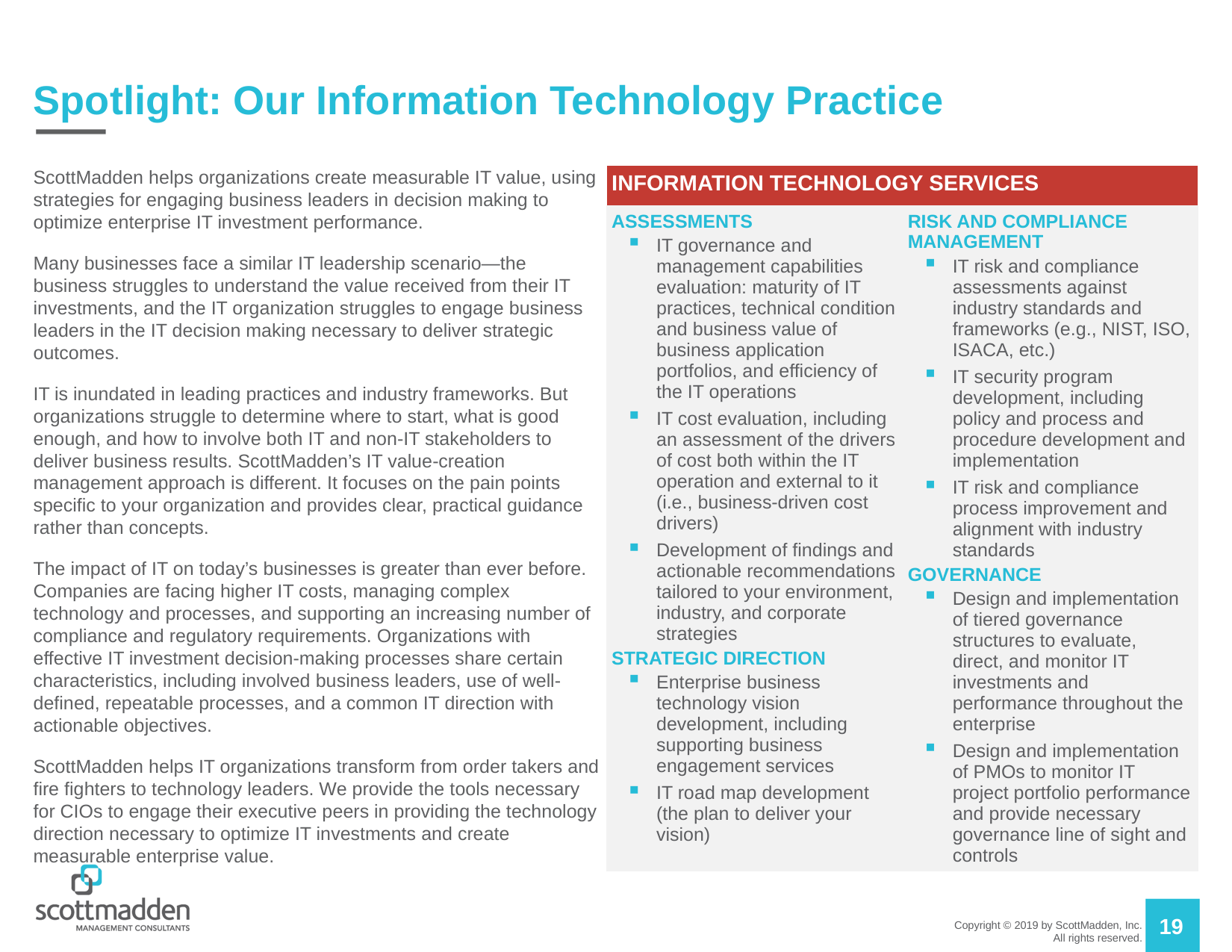

# Spotlight: Our Information Technology Practice
ScottMadden helps organizations create measurable IT value, using strategies for engaging business leaders in decision making to optimize enterprise IT investment performance.
Many businesses face a similar IT leadership scenario—the business struggles to understand the value received from their IT investments, and the IT organization struggles to engage business leaders in the IT decision making necessary to deliver strategic outcomes.
IT is inundated in leading practices and industry frameworks. But organizations struggle to determine where to start, what is good enough, and how to involve both IT and non-IT stakeholders to deliver business results. ScottMadden’s IT value-creation management approach is different. It focuses on the pain points specific to your organization and provides clear, practical guidance rather than concepts.
The impact of IT on today’s businesses is greater than ever before. Companies are facing higher IT costs, managing complex technology and processes, and supporting an increasing number of compliance and regulatory requirements. Organizations with effective IT investment decision-making processes share certain characteristics, including involved business leaders, use of well-defined, repeatable processes, and a common IT direction with actionable objectives.
ScottMadden helps IT organizations transform from order takers and fire fighters to technology leaders. We provide the tools necessary
for CIOs to engage their executive peers in providing the technology direction necessary to optimize IT investments and create measurable enterprise value.
| INFORMATION TECHNOLOGY SERVICES |  |
| --- | --- |
| ASSESSMENTS IT governance and management capabilities evaluation: maturity of IT practices, technical condition and business value of business application portfolios, and efficiency of the IT operations IT cost evaluation, including an assessment of the drivers of cost both within the IT operation and external to it (i.e., business-driven cost drivers) Development of findings and actionable recommendations tailored to your environment, industry, and corporate strategies STRATEGIC DIRECTION Enterprise business technology vision development, including supporting business engagement services IT road map development (the plan to deliver your vision) | RISK AND COMPLIANCE MANAGEMENT IT risk and compliance assessments against industry standards and frameworks (e.g., NIST, ISO, ISACA, etc.) IT security program development, including policy and process and procedure development and implementation IT risk and compliance process improvement and alignment with industry standards GOVERNANCE Design and implementation of tiered governance structures to evaluate, direct, and monitor IT investments and performance throughout the enterprise Design and implementation of PMOs to monitor IT project portfolio performance and provide necessary governance line of sight and controls |
19